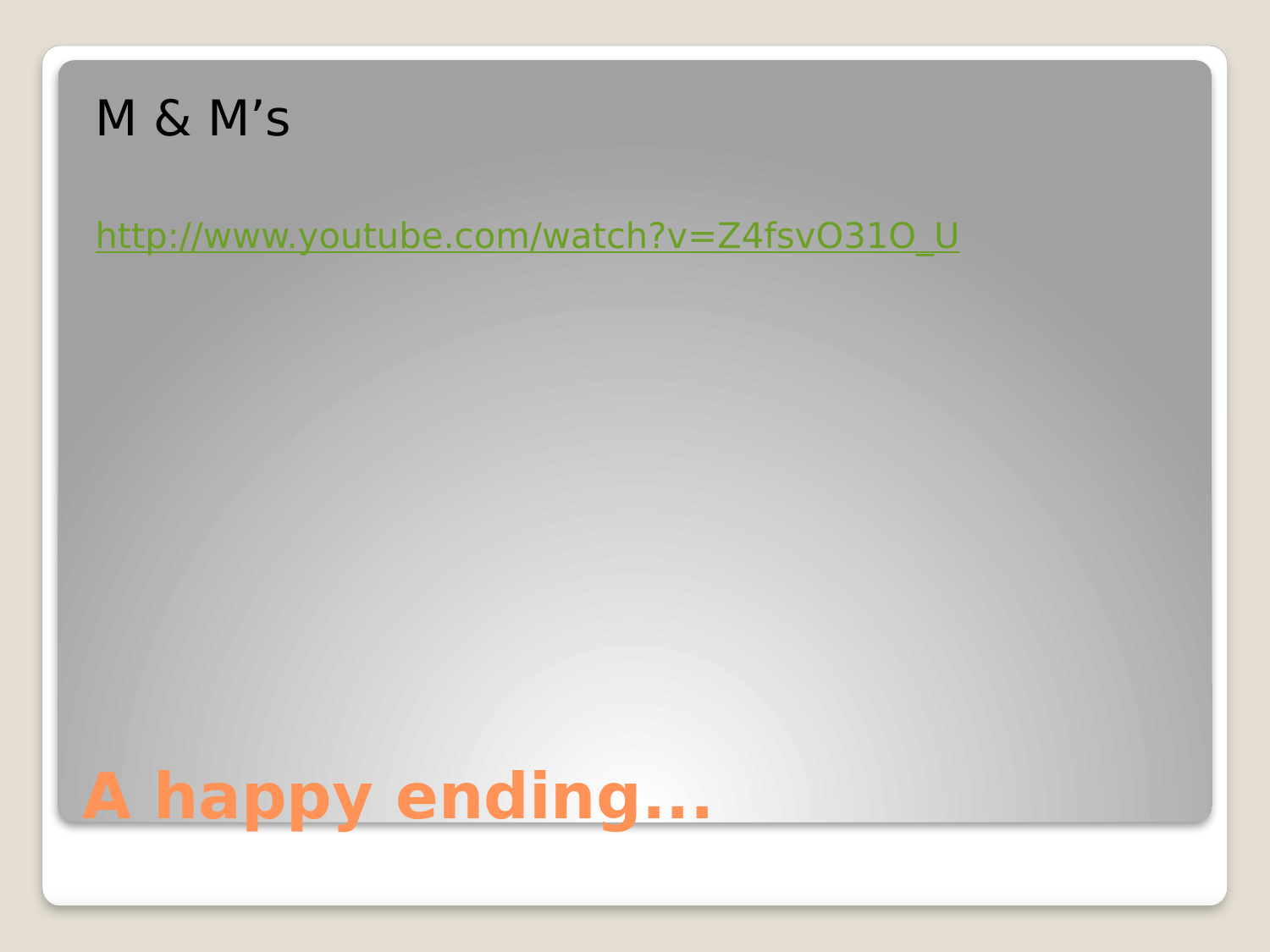

M & M’s

http://www.youtube.com/watch?v=Z4fsvO31O_U

# A happy ending...